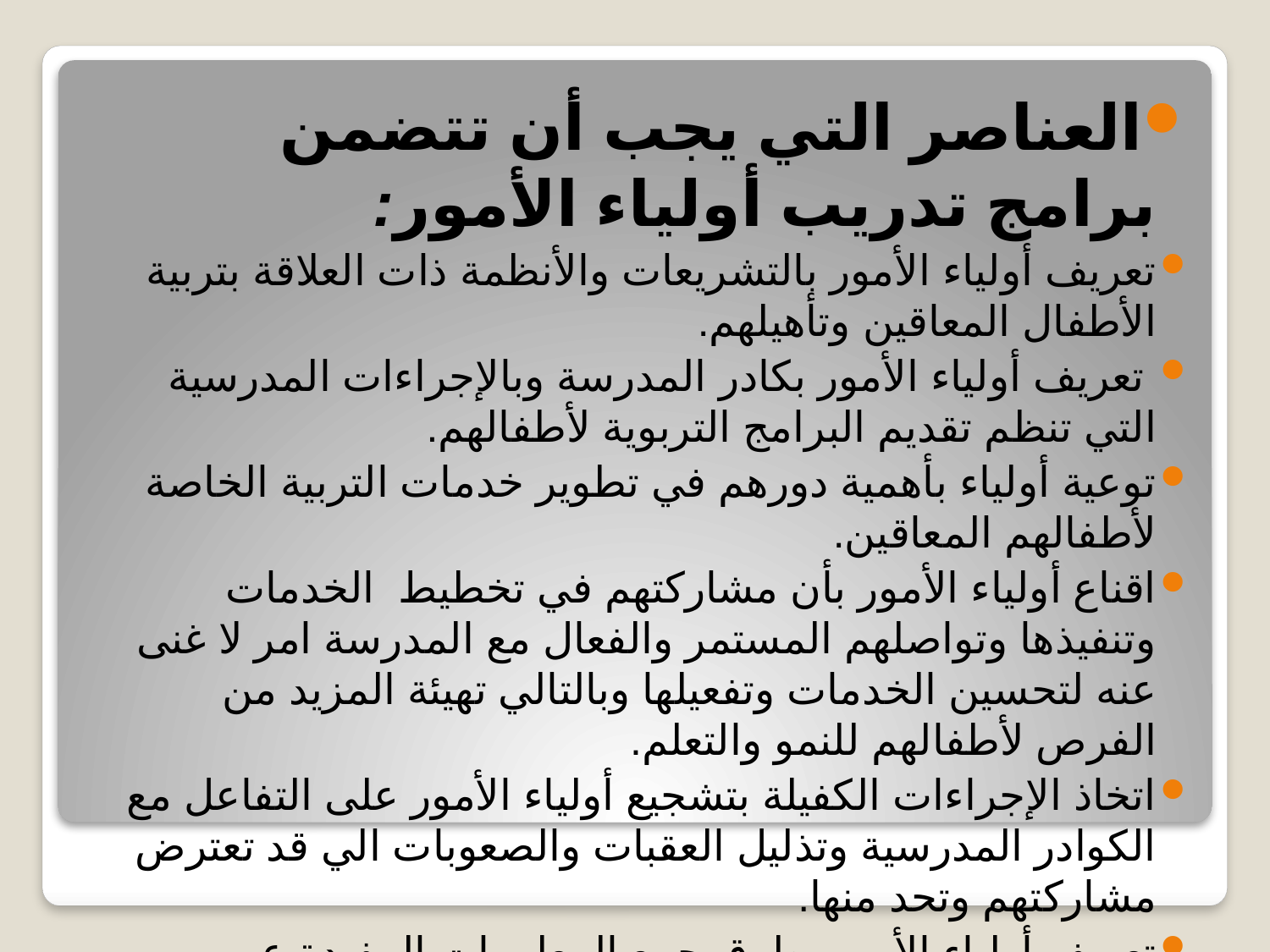

العناصر التي يجب أن تتضمن برامج تدريب أولياء الأمور:
تعريف أولياء الأمور بالتشريعات والأنظمة ذات العلاقة بتربية الأطفال المعاقين وتأهيلهم.
 تعريف أولياء الأمور بكادر المدرسة وبالإجراءات المدرسية التي تنظم تقديم البرامج التربوية لأطفالهم.
توعية أولياء بأهمية دورهم في تطوير خدمات التربية الخاصة لأطفالهم المعاقين.
اقناع أولياء الأمور بأن مشاركتهم في تخطيط  الخدمات  وتنفيذها وتواصلهم المستمر والفعال مع المدرسة امر لا غنى عنه لتحسين الخدمات وتفعيلها وبالتالي تهيئة المزيد من الفرص لأطفالهم للنمو والتعلم.
اتخاذ الإجراءات الكفيلة بتشجيع أولياء الأمور على التفاعل مع الكوادر المدرسية وتذليل العقبات والصعوبات الي قد تعترض مشاركتهم وتحد منها.
تعريف أولياء الأمور بطرق جمع المعلومات المفيدة عن أطفالهم وطرق تقديمها للكوادر المدرسية.